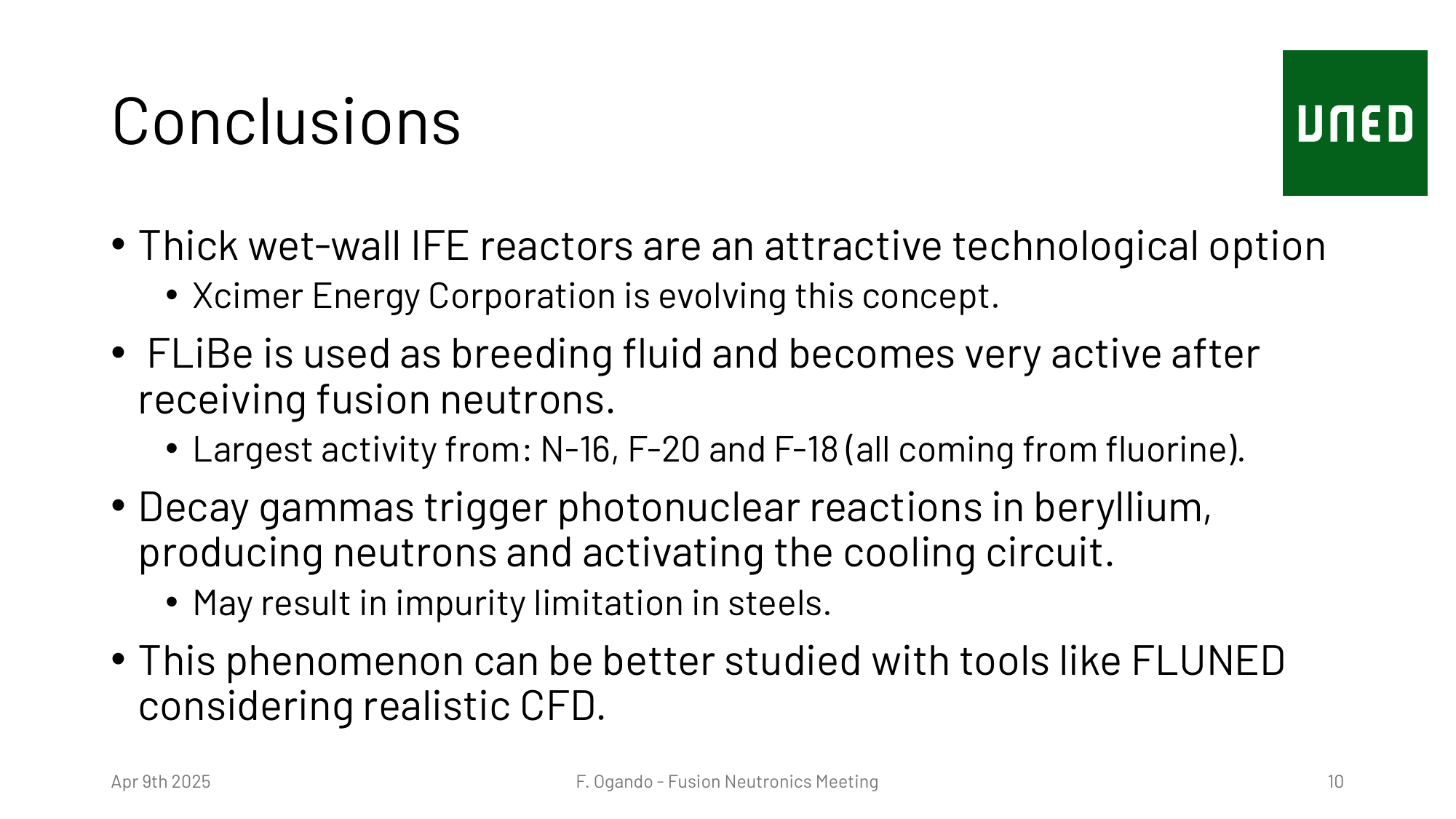

# Conclusions
Thick wet-wall IFE reactors are an attractive technological option
Xcimer Energy Corporation is evolving this concept.
 FLiBe is used as breeding fluid and becomes very active after receiving fusion neutrons.
Largest activity from: N-16, F-20 and F-18 (all coming from fluorine).
Decay gammas trigger photonuclear reactions in beryllium, producing neutrons and activating the cooling circuit.
May result in impurity limitation in steels.
This phenomenon can be better studied with tools like FLUNED considering realistic CFD.
Apr 9th 2025
F. Ogando - Fusion Neutronics Meeting
10